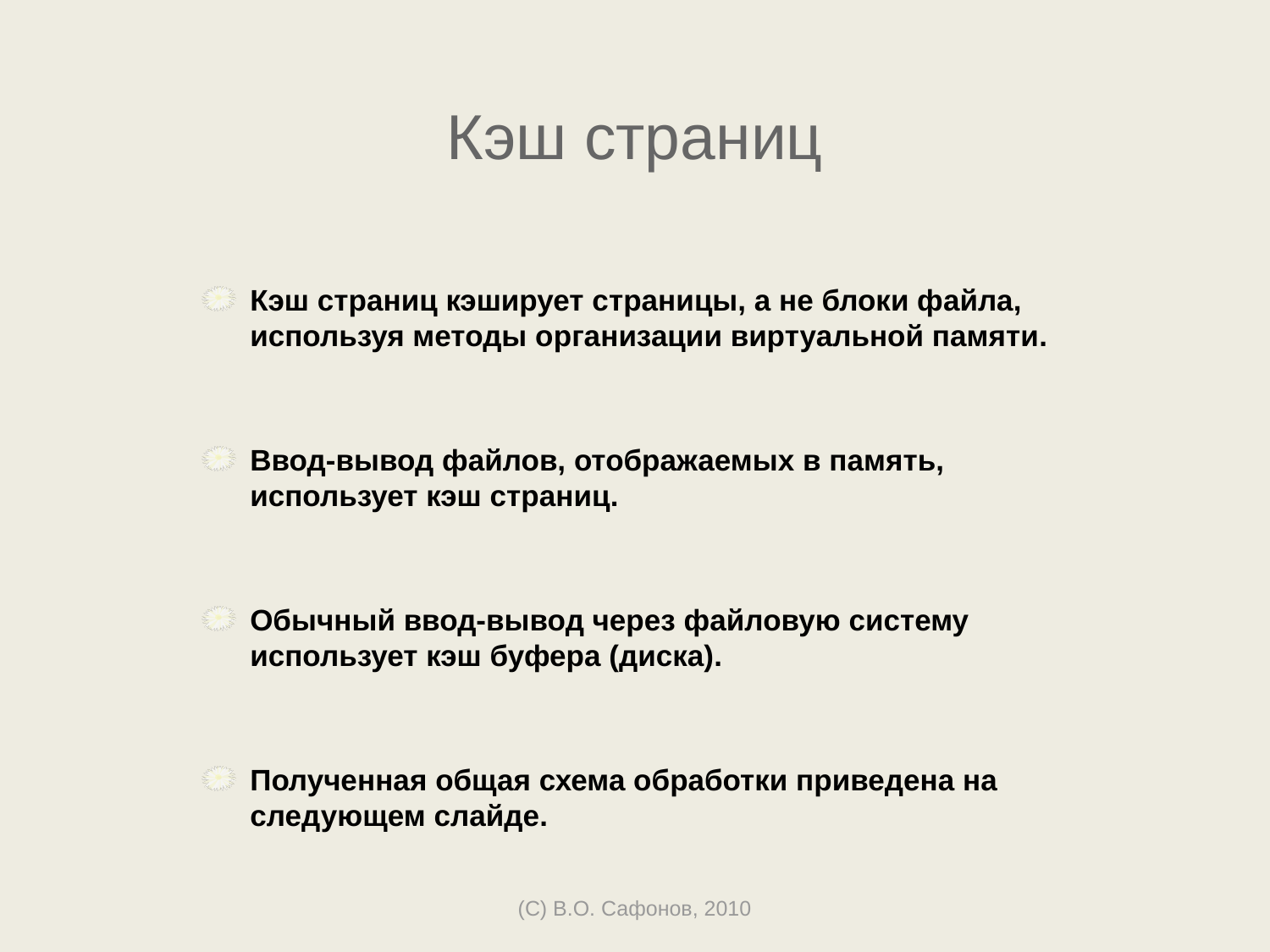

# Кэш страниц
Кэш страниц кэширует страницы, а не блоки файла, используя методы организации виртуальной памяти.

Ввод-вывод файлов, отображаемых в память, использует кэш страниц.

Обычный ввод-вывод через файловую систему использует кэш буфера (диска).

Полученная общая схема обработки приведена на следующем слайде.

(C) В.О. Сафонов, 2010